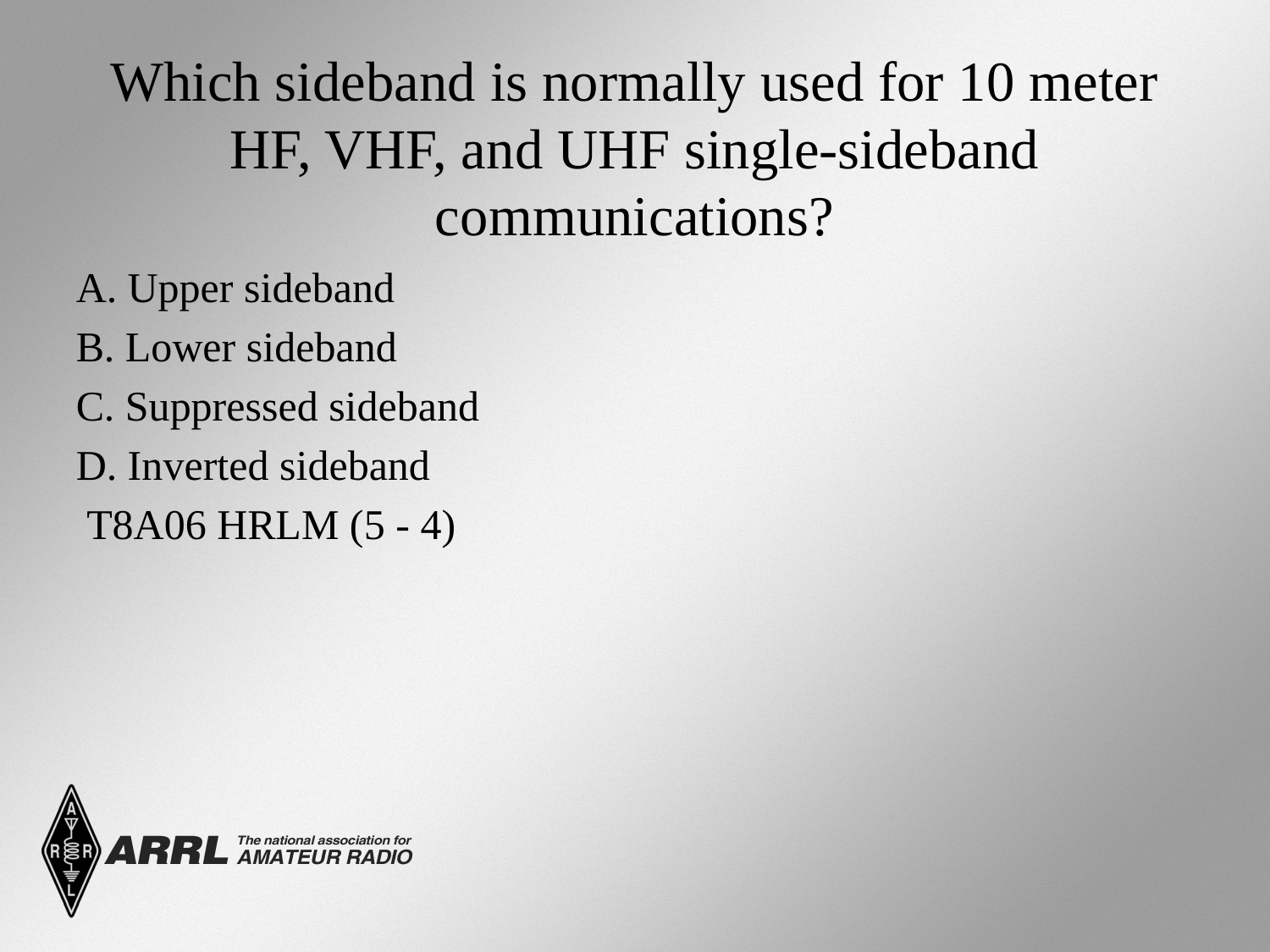

# Which sideband is normally used for 10 meter HF, VHF, and UHF single-sideband communications?
A. Upper sideband
B. Lower sideband
C. Suppressed sideband
D. Inverted sideband
 T8A06 HRLM (5 - 4)